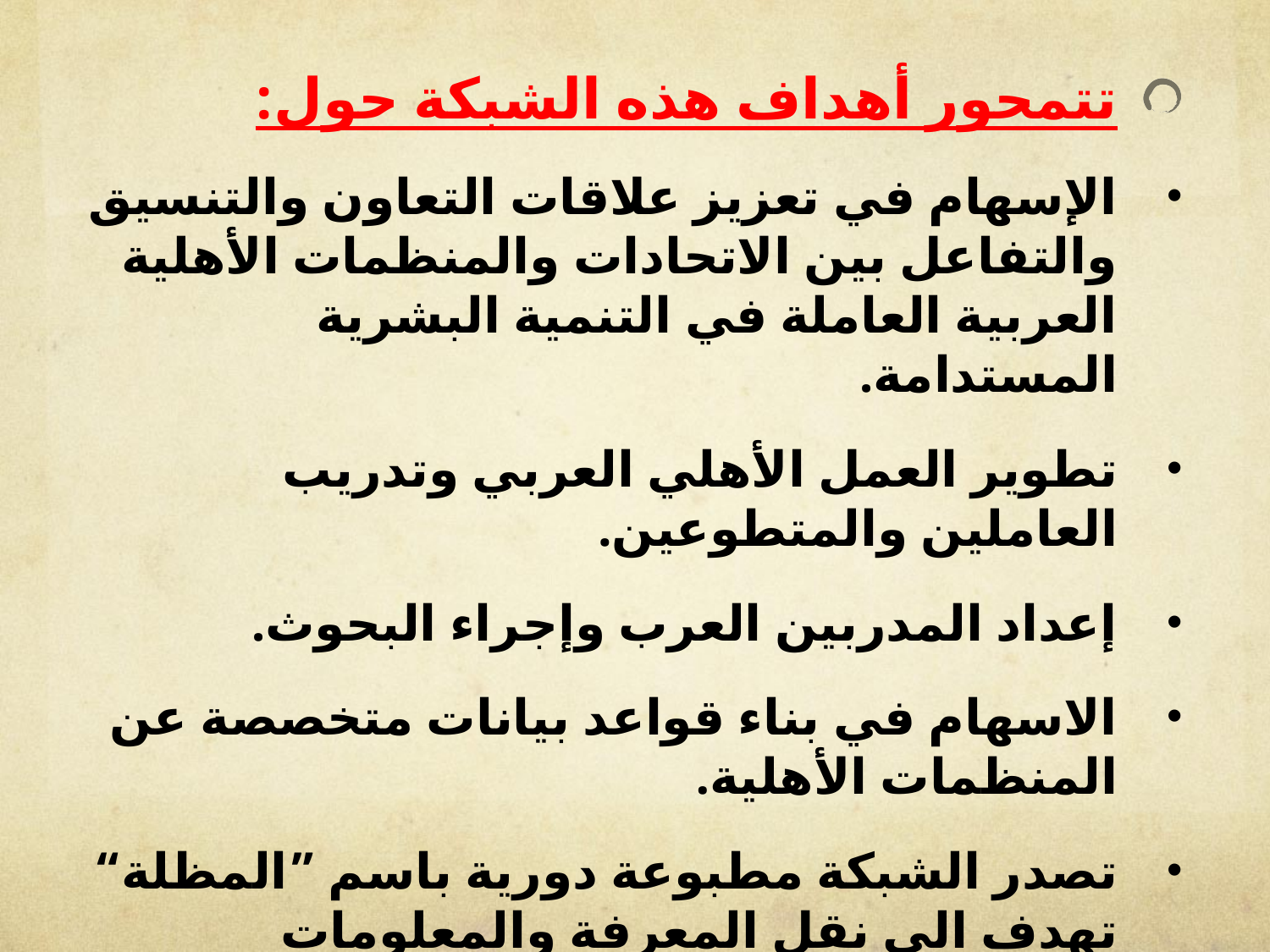

تتمحور أهداف هذه الشبكة حول:
الإسهام في تعزيز علاقات التعاون والتنسيق والتفاعل بين الاتحادات والمنظمات الأهلية العربية العاملة في التنمية البشرية المستدامة.
تطوير العمل الأهلي العربي وتدريب العاملين والمتطوعين.
إعداد المدربين العرب وإجراء البحوث.
الاسهام في بناء قواعد بيانات متخصصة عن المنظمات الأهلية.
تصدر الشبكة مطبوعة دورية باسم ”المظلة“ تهدف الى نقل المعرفة والمعلومات المتصلة بالعمل الأهلي.